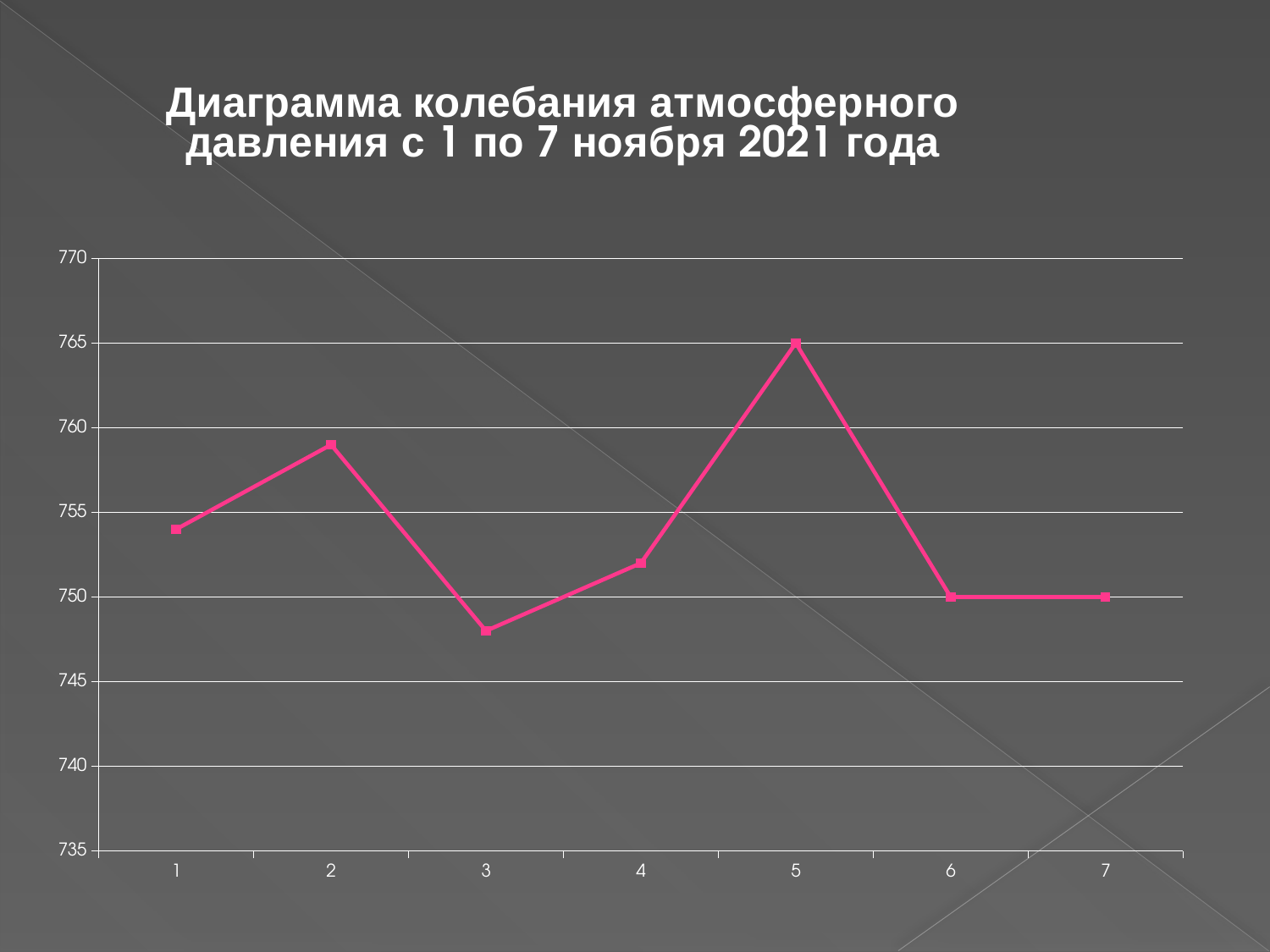

#

### Chart: Диаграмма колебания атмосферного давления с 1 по 7 ноября 2021 года

| Category | Ряд 1 |
|---|---|
| 1 | 754.0 |
| 2 | 759.0 |
| 3 | 748.0 |
| 4 | 752.0 |
| 5 | 765.0 |
| 6 | 750.0 |
| 7 | 750.0 |